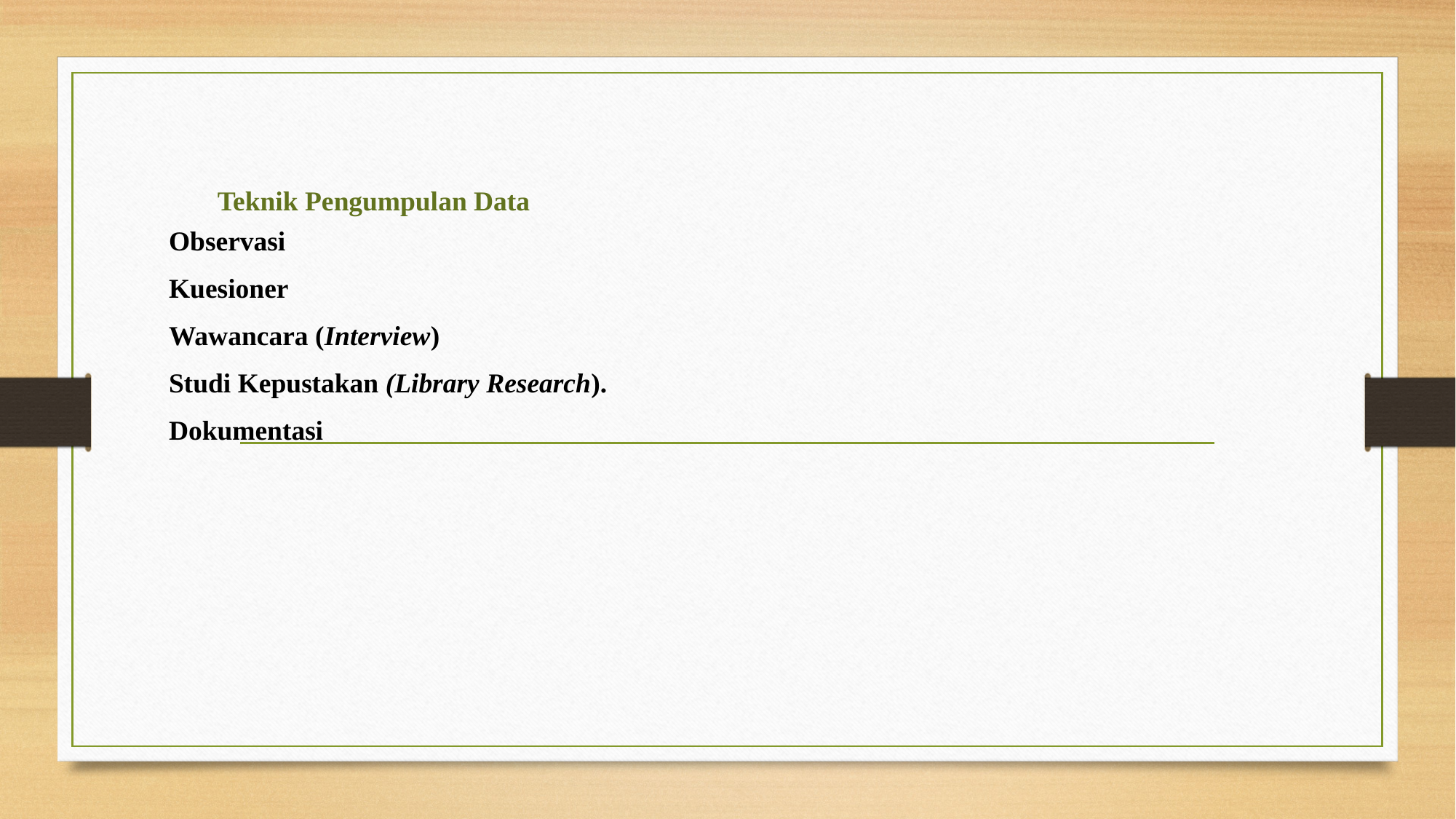

# Teknik Pengumpulan Data
Observasi
Kuesioner
Wawancara (Interview)
Studi Kepustakan (Library Research).
Dokumentasi